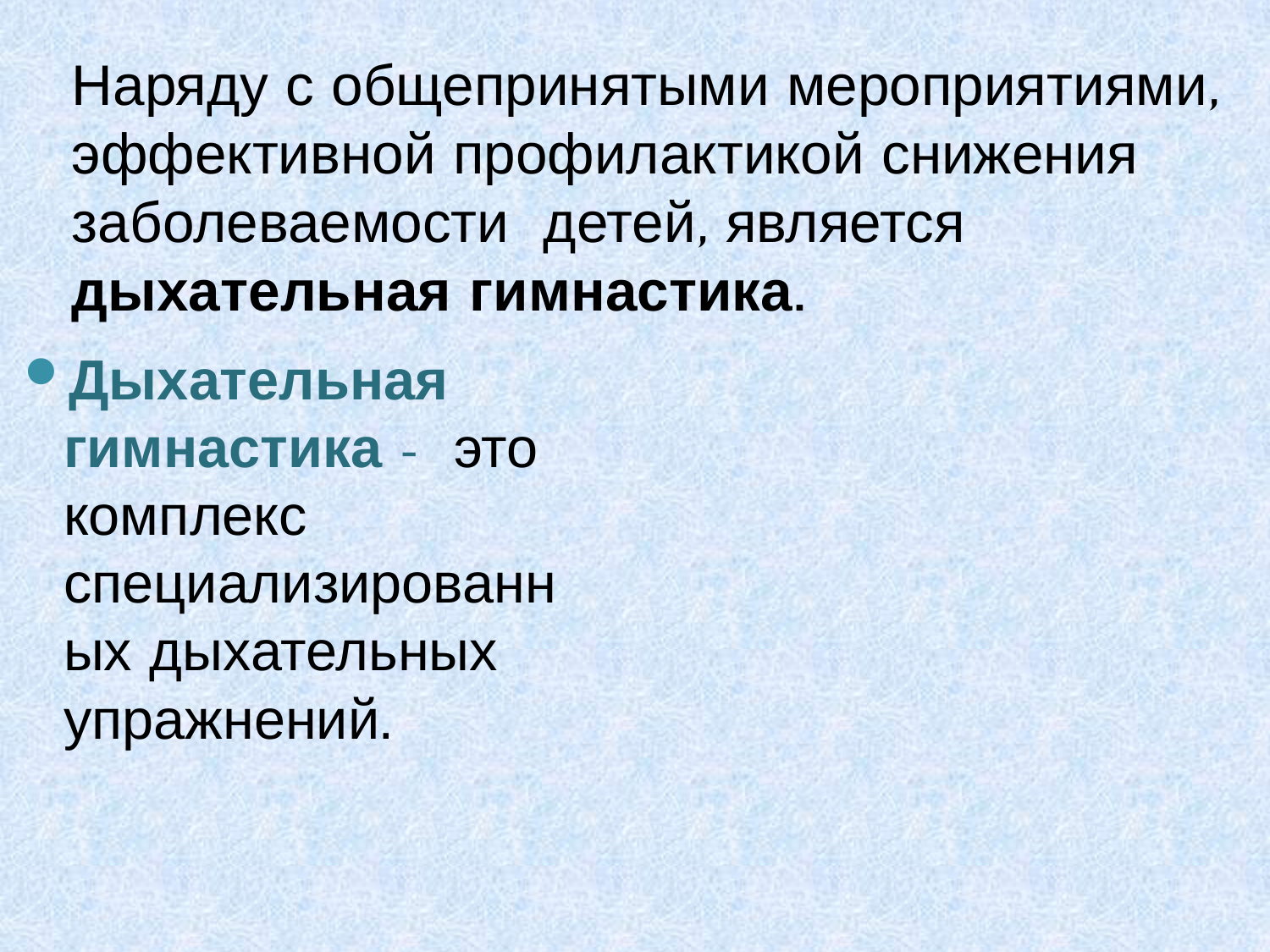

# Наряду с общепринятыми мероприятиями, эффективной профилактикой снижения заболеваемости  детей, является дыхательная гимнастика.
Дыхательная гимнастика -  это комплекс специализированных дыхательных упражнений.